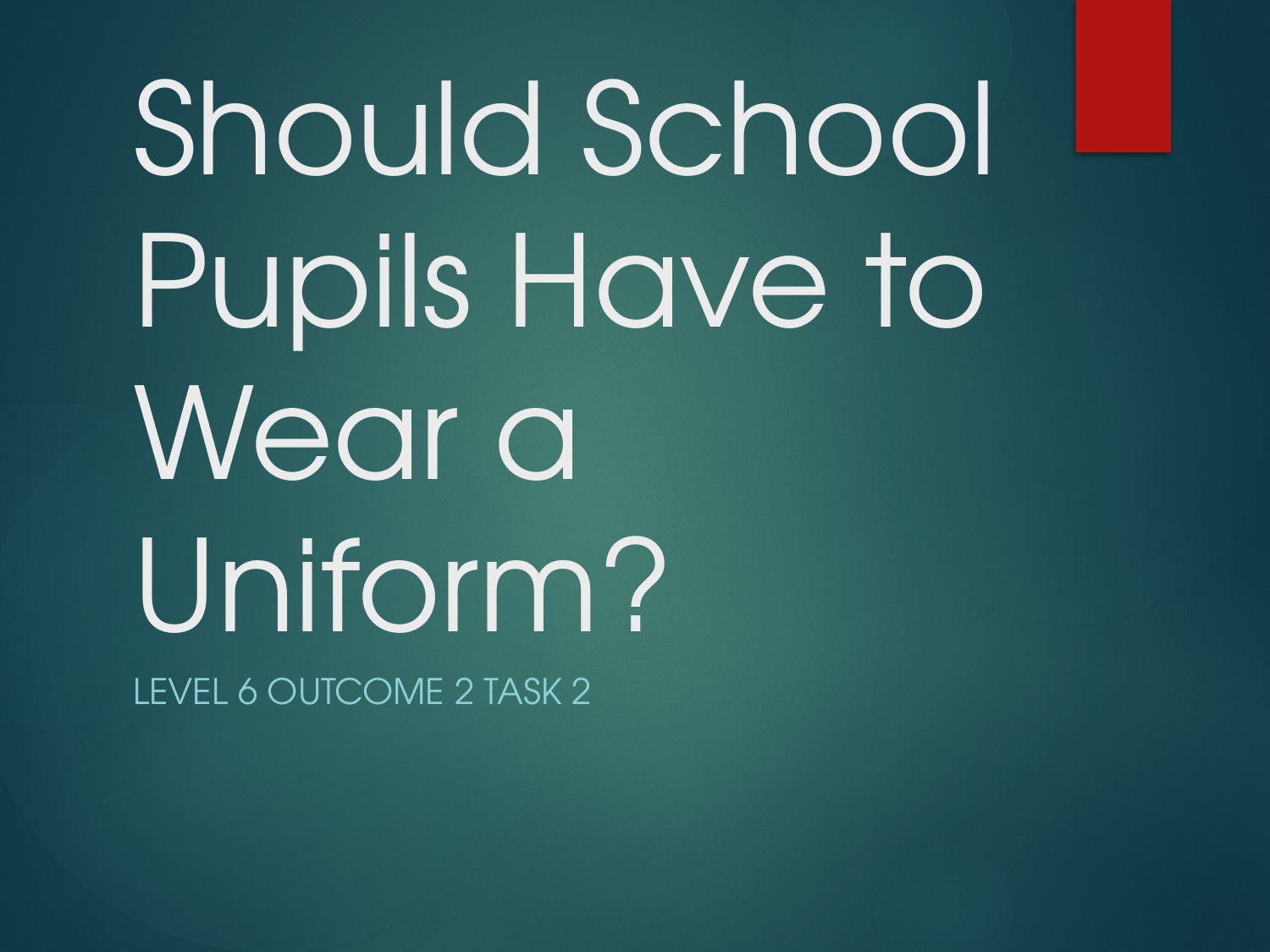

# Should School Pupils Have to Wear a Uniform?
Level 6 Outcome 2 Task 2